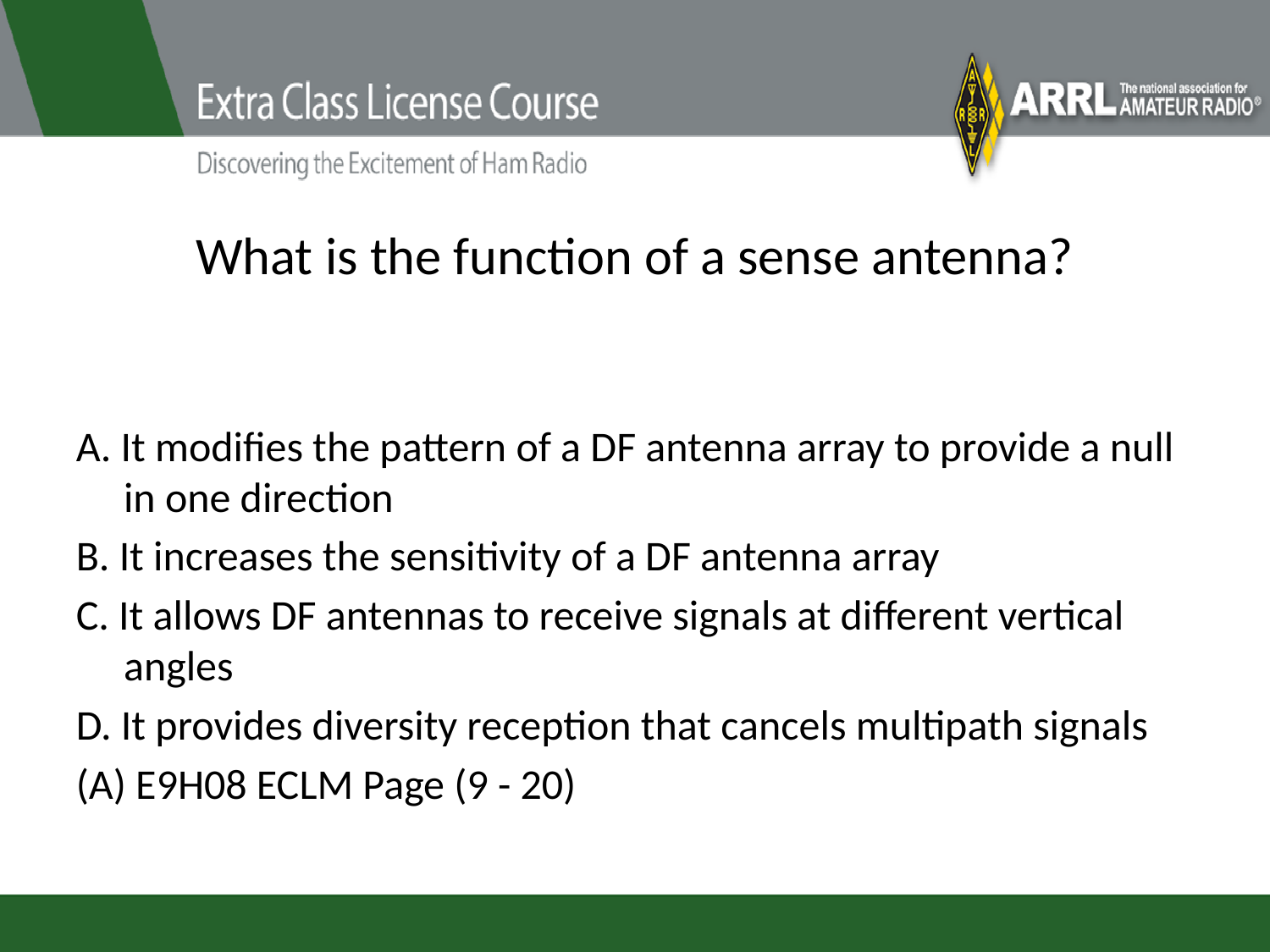

# What is the function of a sense antenna?
A. It modifies the pattern of a DF antenna array to provide a null in one direction
B. It increases the sensitivity of a DF antenna array
C. It allows DF antennas to receive signals at different vertical angles
D. It provides diversity reception that cancels multipath signals
(A) E9H08 ECLM Page (9 - 20)